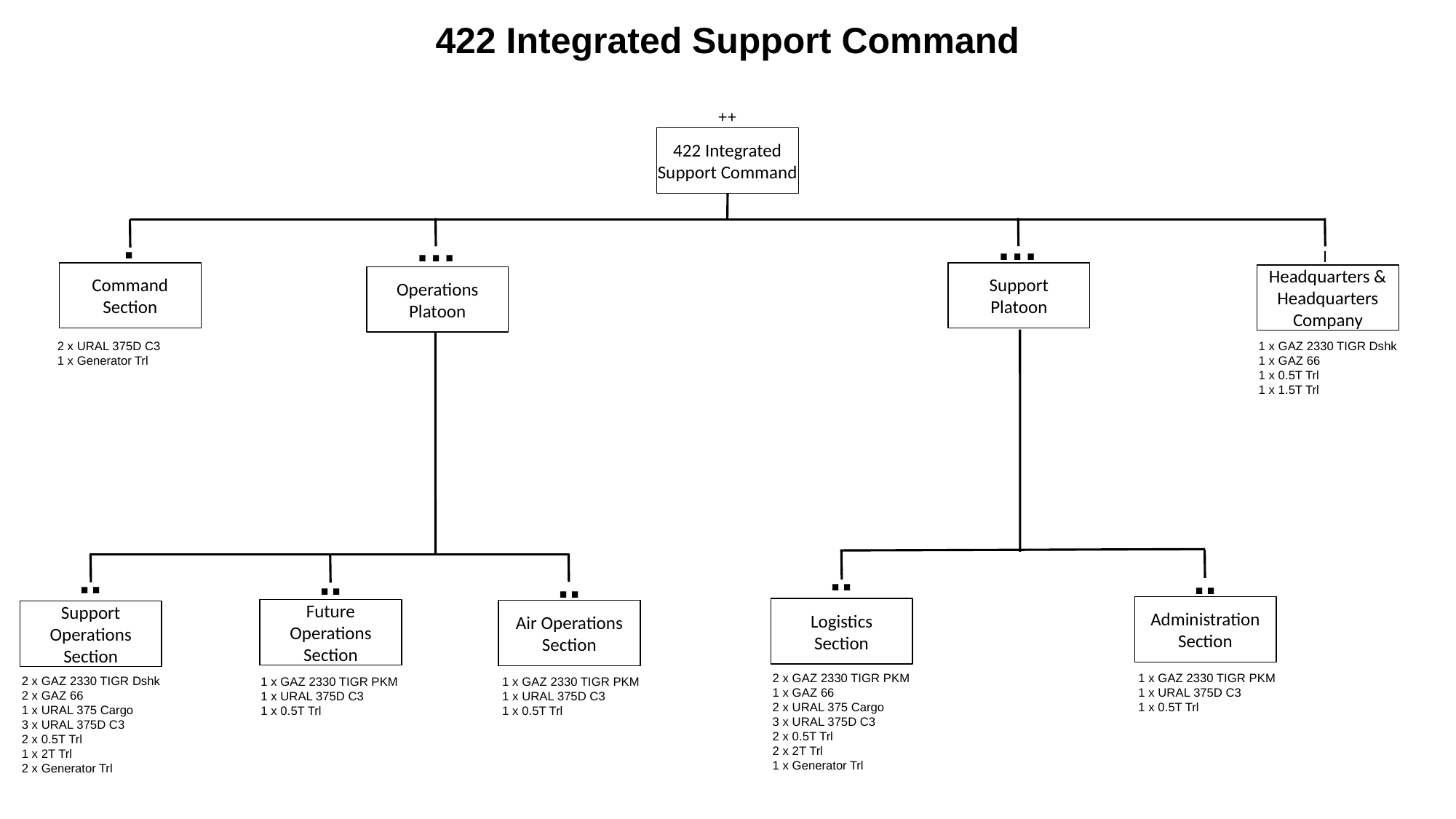

# 422 Integrated Support Command
++
422 Integrated Support Command
.
…
…
I
Command
Section
Support
Platoon
Headquarters & Headquarters Company
Operations Platoon
2 x URAL 375D C3
1 x Generator Trl
1 x GAZ 2330 TIGR Dshk
1 x GAZ 66
1 x 0.5T Trl
1 x 1.5T Trl
..
..
..
..
..
Administration
Section
Logistics
Section
Future
Operations
Section
Air Operations Section
Support Operations
Section
1 x GAZ 2330 TIGR PKM
1 x URAL 375D C3
1 x 0.5T Trl
2 x GAZ 2330 TIGR PKM
1 x GAZ 66
2 x URAL 375 Cargo
3 x URAL 375D C3
2 x 0.5T Trl
2 x 2T Trl
1 x Generator Trl
2 x GAZ 2330 TIGR Dshk
2 x GAZ 66
1 x URAL 375 Cargo
3 x URAL 375D C3
2 x 0.5T Trl
1 x 2T Trl
2 x Generator Trl
1 x GAZ 2330 TIGR PKM
1 x URAL 375D C3
1 x 0.5T Trl
1 x GAZ 2330 TIGR PKM
1 x URAL 375D C3
1 x 0.5T Trl